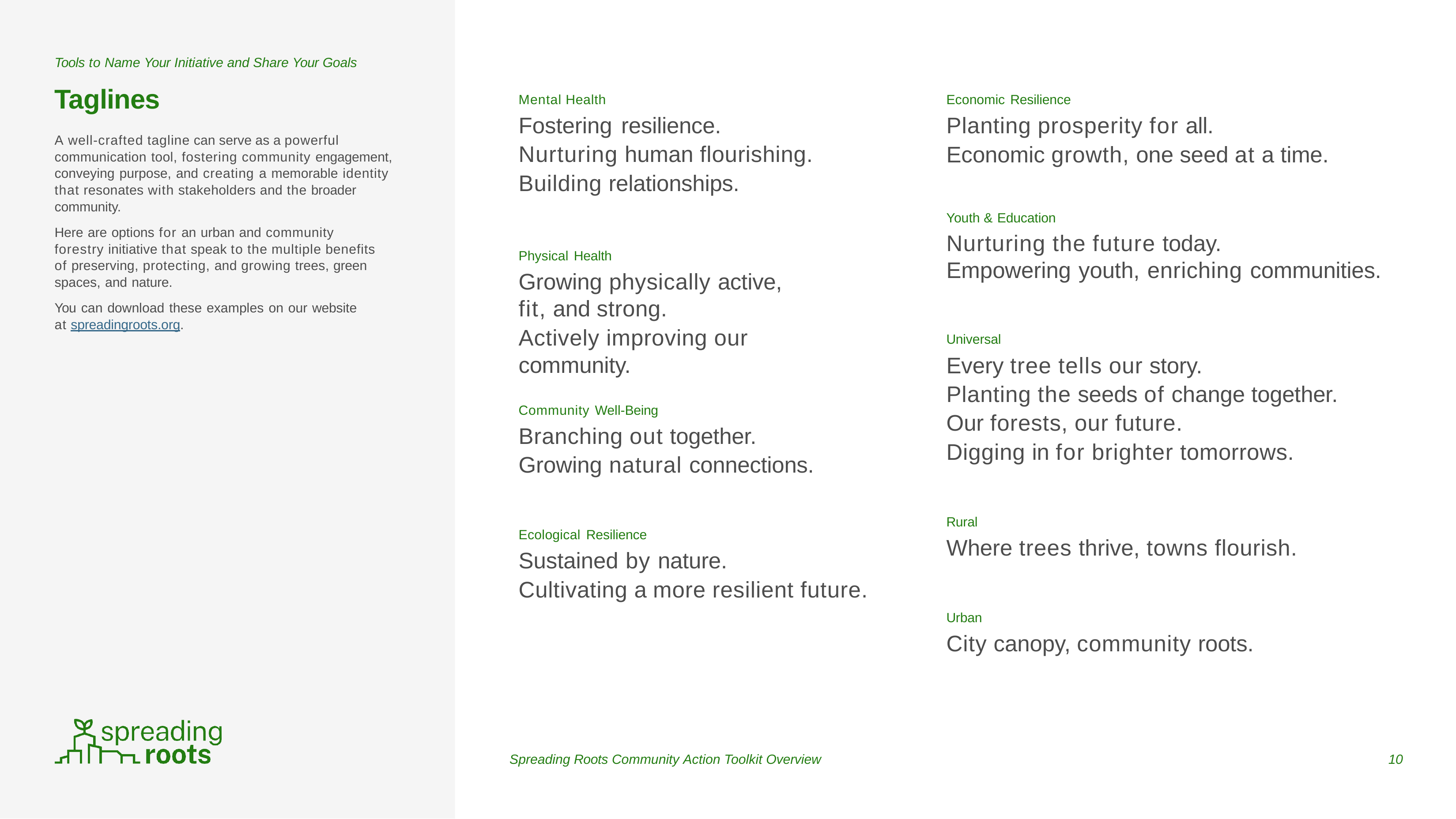

Tools to Name Your Initiative and Share Your Goals
# Taglines
Economic Resilience
Planting prosperity for all.
Economic growth, one seed at a time.
Mental Health
Fostering resilience. Nurturing human flourishing. Building relationships.
A well-crafted tagline can serve as a powerful communication tool, fostering community engagement, conveying purpose, and creating a memorable identity that resonates with stakeholders and the broader community.
Here are options for an urban and community forestry initiative that speak to the multiple benefits of preserving, protecting, and growing trees, green spaces, and nature.
You can download these examples on our website at spreadingroots.org.
Youth & Education
Nurturing the future today.
Empowering youth, enriching communities.
Physical Health
Growing physically active, fit, and strong.
Actively improving our community.
Universal
Every tree tells our story.
Planting the seeds of change together. Our forests, our future.
Digging in for brighter tomorrows.
Community Well-Being
Branching out together. Growing natural connections.
Rural
Where trees thrive, towns flourish.
Ecological Resilience
Sustained by nature.
Cultivating a more resilient future.
Urban
City canopy, community roots.
Spreading Roots Community Action Toolkit Overview
10